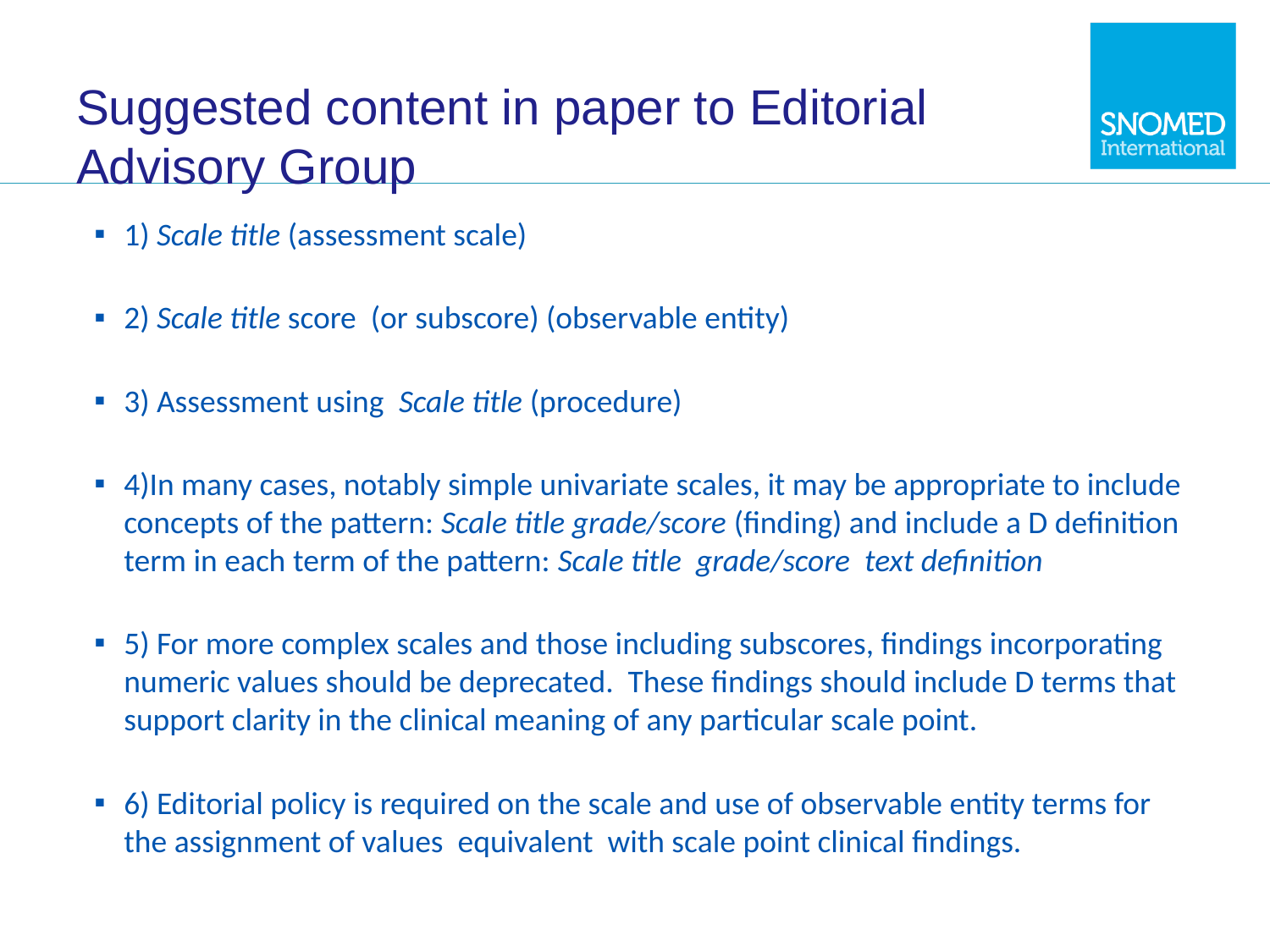

# Suggested content in paper to Editorial Advisory Group
1) Scale title (assessment scale)

2) Scale title score  (or subscore) (observable entity)

3) Assessment using  Scale title (procedure)

4)In many cases, notably simple univariate scales, it may be appropriate to include concepts of the pattern: Scale title grade/score (finding) and include a D definition term in each term of the pattern: Scale title  grade/score  text definition

5) For more complex scales and those including subscores, findings incorporating numeric values should be deprecated.  These findings should include D terms that support clarity in the clinical meaning of any particular scale point.

6) Editorial policy is required on the scale and use of observable entity terms for the assignment of values  equivalent  with scale point clinical findings.